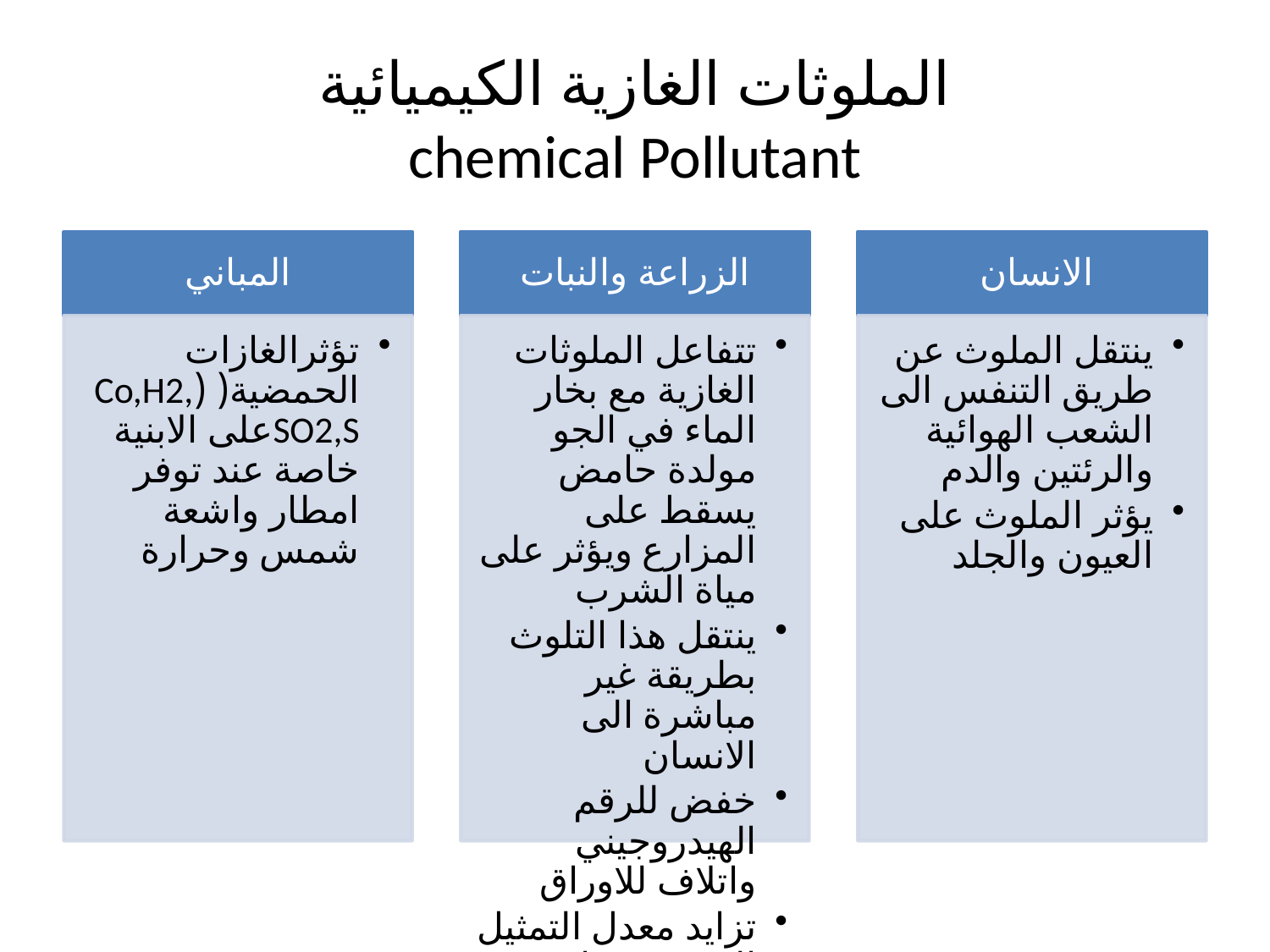

# الملوثات الغازية الكيميائية chemical Pollutant
المباني
تؤثرالغازات الحمضية( (Co,H2,SO2,Sعلى الابنية خاصة عند توفر امطار واشعة شمس وحرارة

الزراعة والنبات
تتفاعل الملوثات الغازية مع بخار الماء في الجو مولدة حامض يسقط على المزارع ويؤثر على مياة الشرب
ينتقل هذا التلوث بطريقة غير مباشرة الى الانسان
خفض للرقم الهيدروجيني واتلاف للاوراق
تزايد معدل التمثيل الضوئي بزيادة CO2
الانسان
ينتقل الملوث عن طريق التنفس الى الشعب الهوائية والرئتين والدم
يؤثر الملوث على العيون والجلد